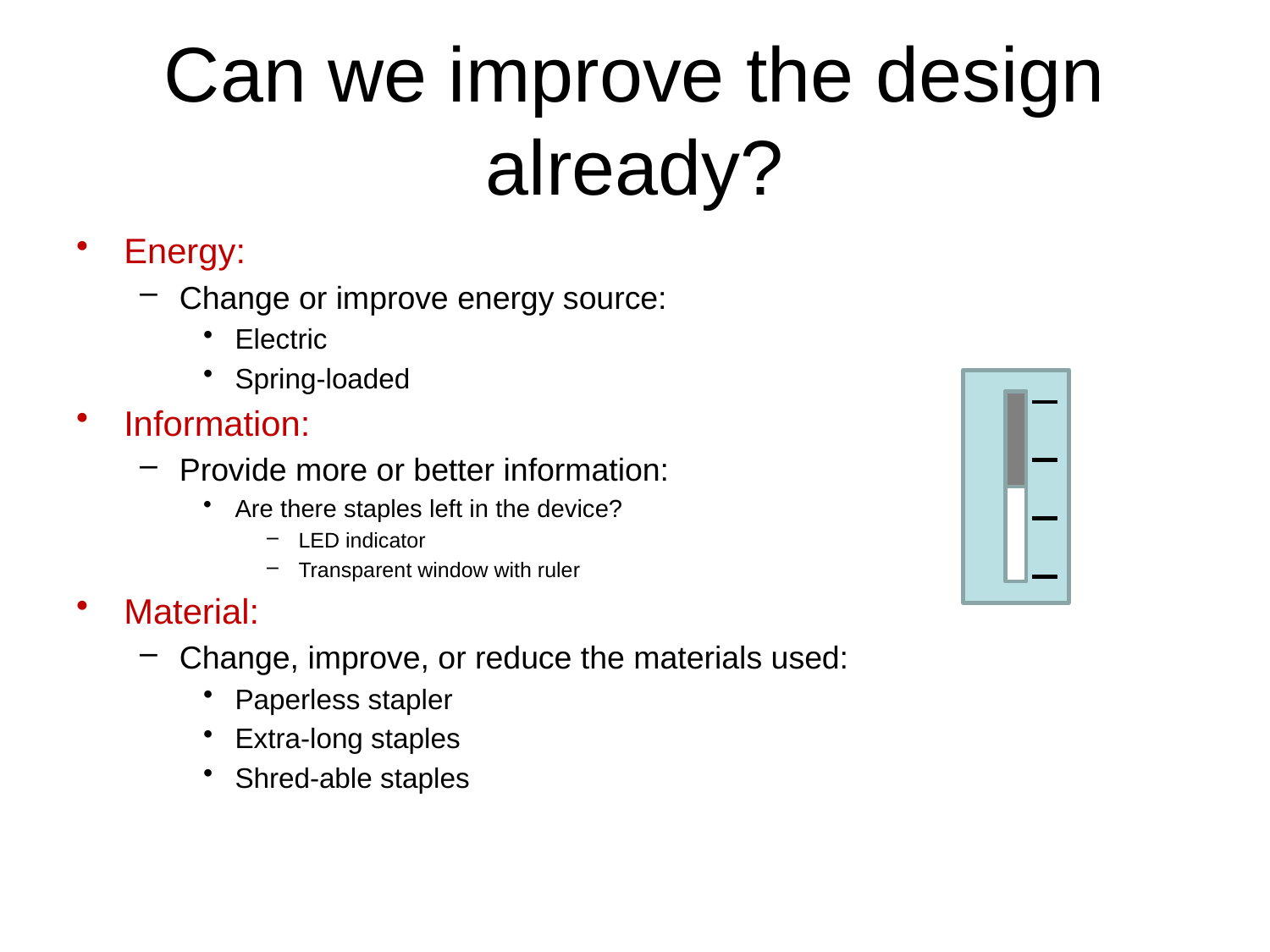

# Can we improve the design already?
Energy:
Change or improve energy source:
Electric
Spring-loaded
Information:
Provide more or better information:
Are there staples left in the device?
LED indicator
Transparent window with ruler
Material:
Change, improve, or reduce the materials used:
Paperless stapler
Extra-long staples
Shred-able staples